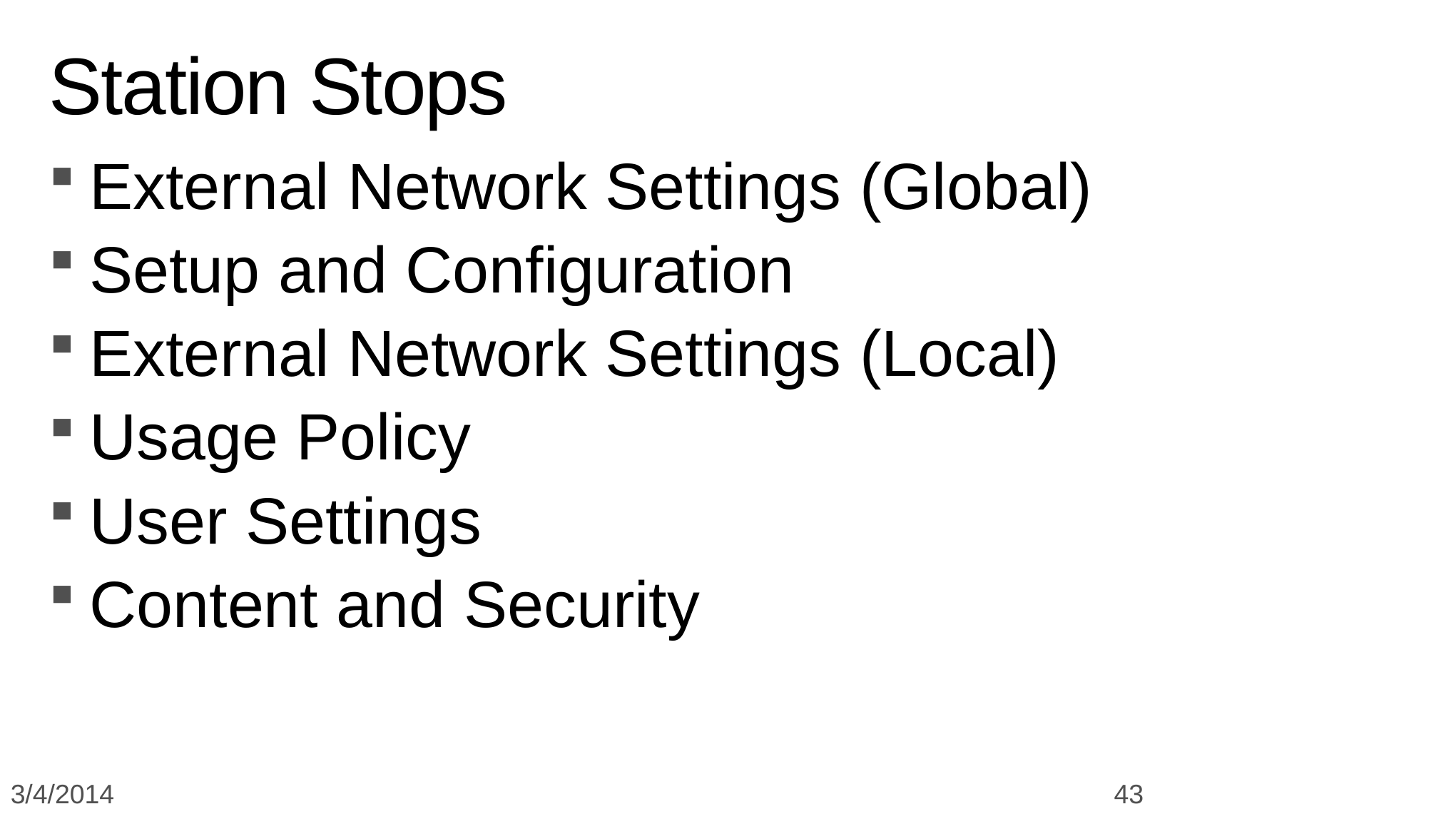

# Station Stops
External Network Settings (Global)
Setup and Configuration
External Network Settings (Local)
Usage Policy
User Settings
Content and Security

3/4/2014
43